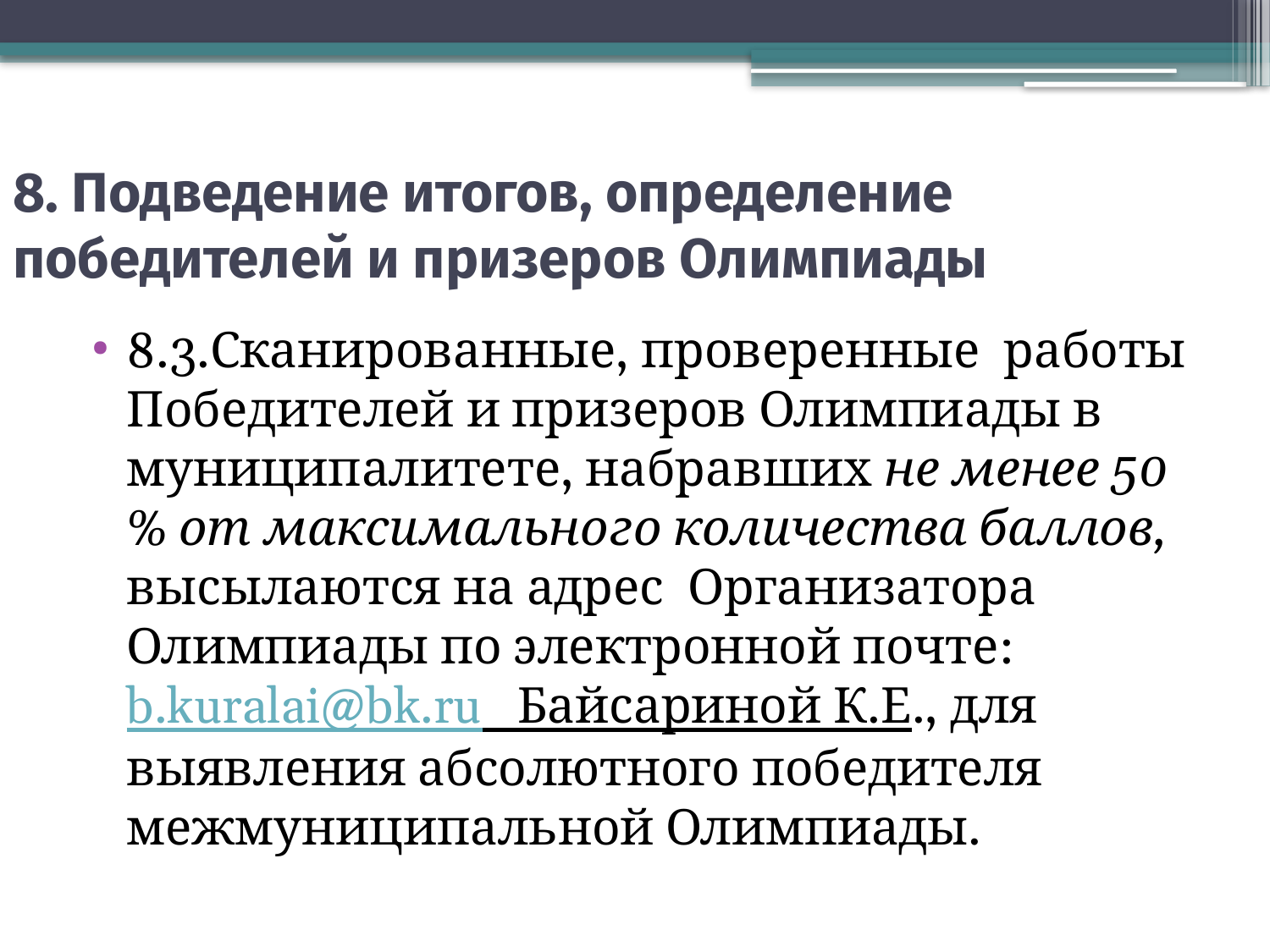

# 8. Подведение итогов, определение победителей и призеров Олимпиады
8.3.Сканированные, проверенные  работы Победителей и призеров Олимпиады в муниципалитете, набравших не менее 50 % от максимального количества баллов, высылаются на адрес  Организатора Олимпиады по электронной почте: b.kuralai@bk.ru   Байсариной К.Е., для выявления абсолютного победителя  межмуниципальной Олимпиады.